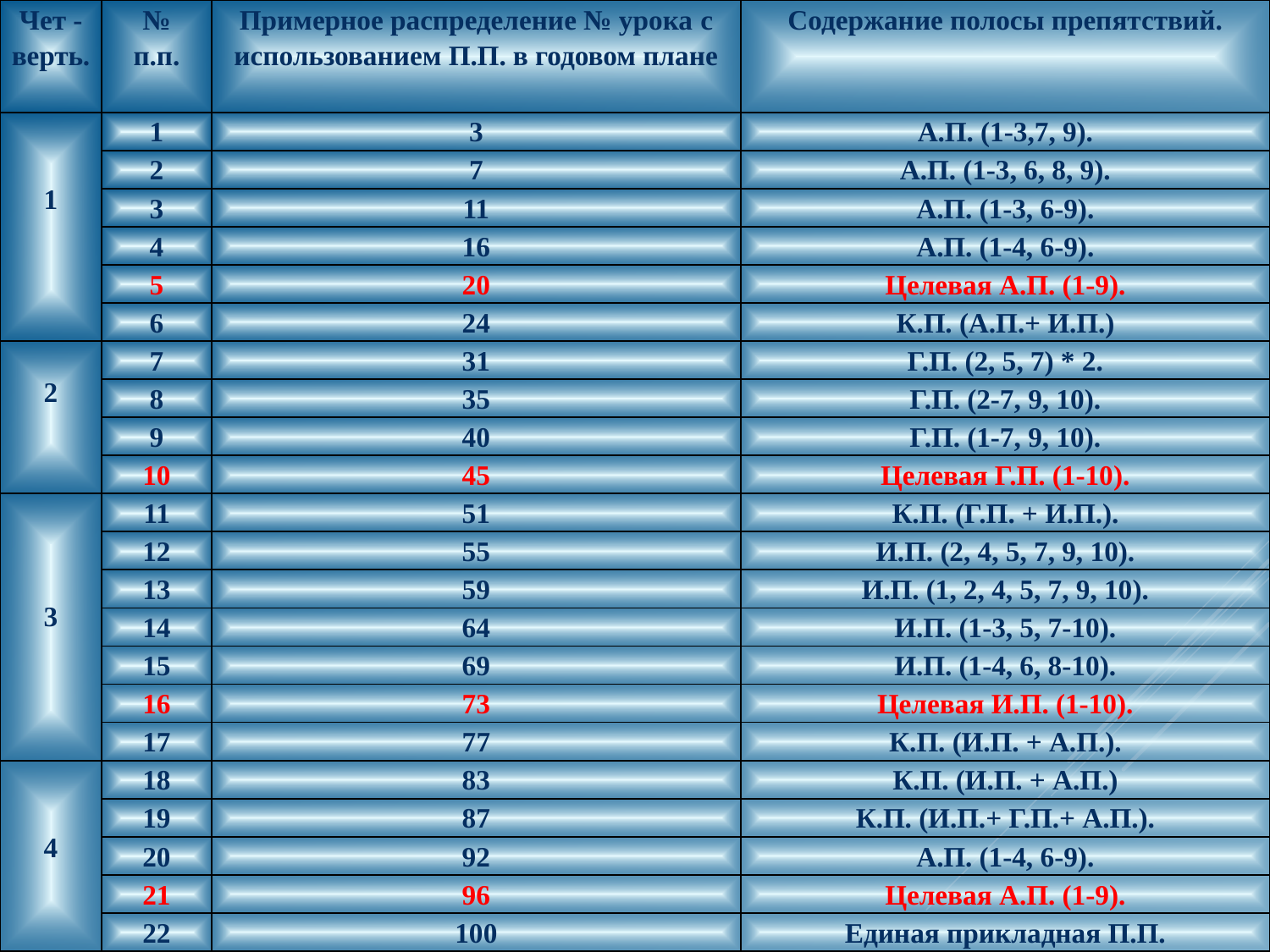

| Чет - верть. | № п.п. | Примерное распределение № урока c использованием П.П. в годовом плане | Содержание полосы препятствий. |
| --- | --- | --- | --- |
| 1 | 1 | 3 | А.П. (1-3,7, 9). |
|  | 2 | 7 | А.П. (1-3, 6, 8, 9). |
|  | 3 | 11 | А.П. (1-3, 6-9). |
|  | 4 | 16 | А.П. (1-4, 6-9). |
|  | 5 | 20 | Целевая А.П. (1-9). |
|  | 6 | 24 | К.П. (А.П.+ И.П.) |
| 2 | 7 | 31 | Г.П. (2, 5, 7) \* 2. |
|  | 8 | 35 | Г.П. (2-7, 9, 10). |
|  | 9 | 40 | Г.П. (1-7, 9, 10). |
|  | 10 | 45 | Целевая Г.П. (1-10). |
| 3 | 11 | 51 | К.П. (Г.П. + И.П.). |
|  | 12 | 55 | И.П. (2, 4, 5, 7, 9, 10). |
|  | 13 | 59 | И.П. (1, 2, 4, 5, 7, 9, 10). |
|  | 14 | 64 | И.П. (1-3, 5, 7-10). |
|  | 15 | 69 | И.П. (1-4, 6, 8-10). |
|  | 16 | 73 | Целевая И.П. (1-10). |
|  | 17 | 77 | К.П. (И.П. + А.П.). |
| 4 | 18 | 83 | К.П. (И.П. + А.П.) |
|  | 19 | 87 | К.П. (И.П.+ Г.П.+ А.П.). |
|  | 20 | 92 | А.П. (1-4, 6-9). |
|  | 21 | 96 | Целевая А.П. (1-9). |
|  | 22 | 100 | Единая прикладная П.П. |